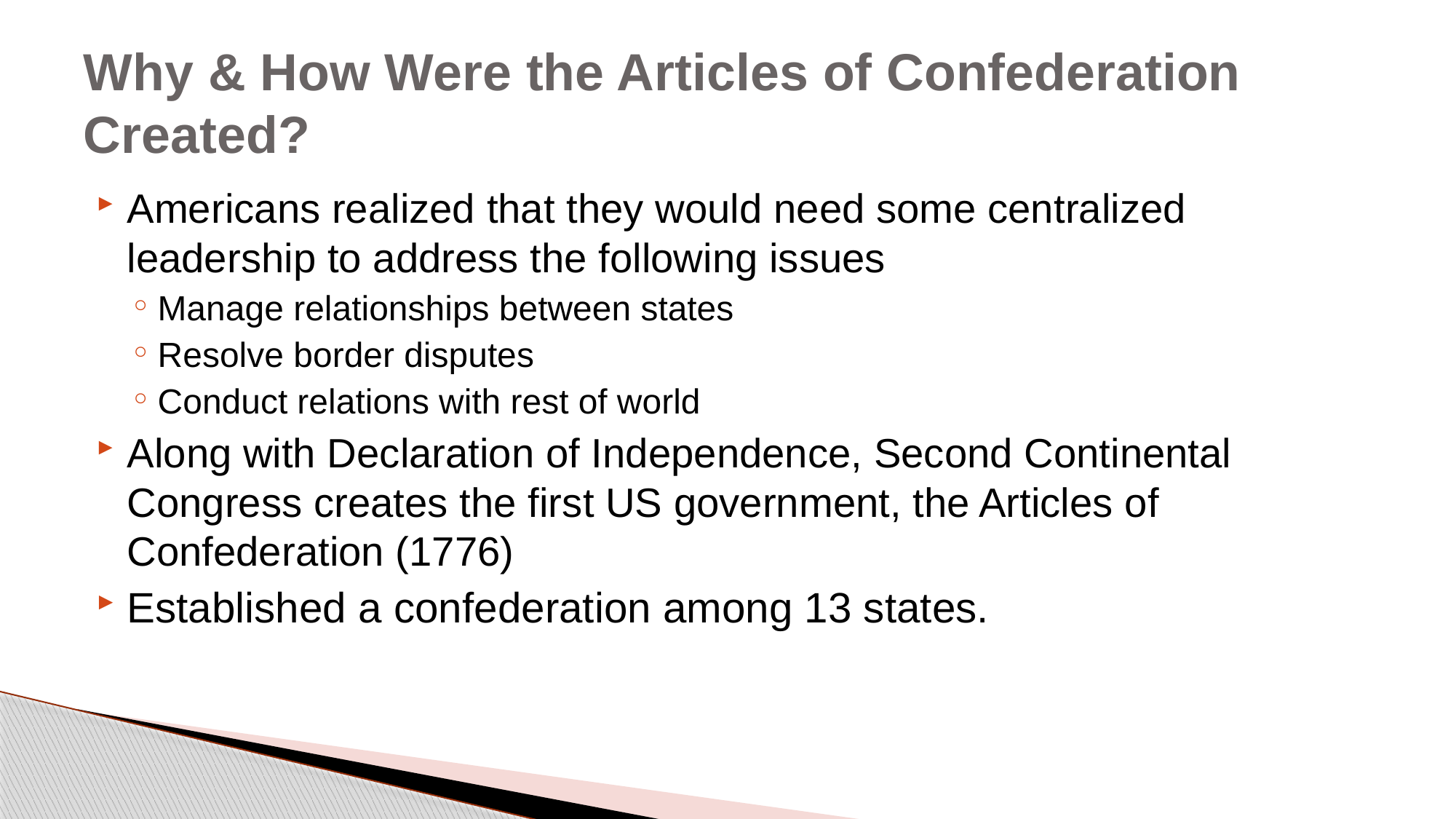

# Why & How Were the Articles of Confederation Created?
Americans realized that they would need some centralized leadership to address the following issues
Manage relationships between states
Resolve border disputes
Conduct relations with rest of world
Along with Declaration of Independence, Second Continental Congress creates the first US government, the Articles of Confederation (1776)
Established a confederation among 13 states.